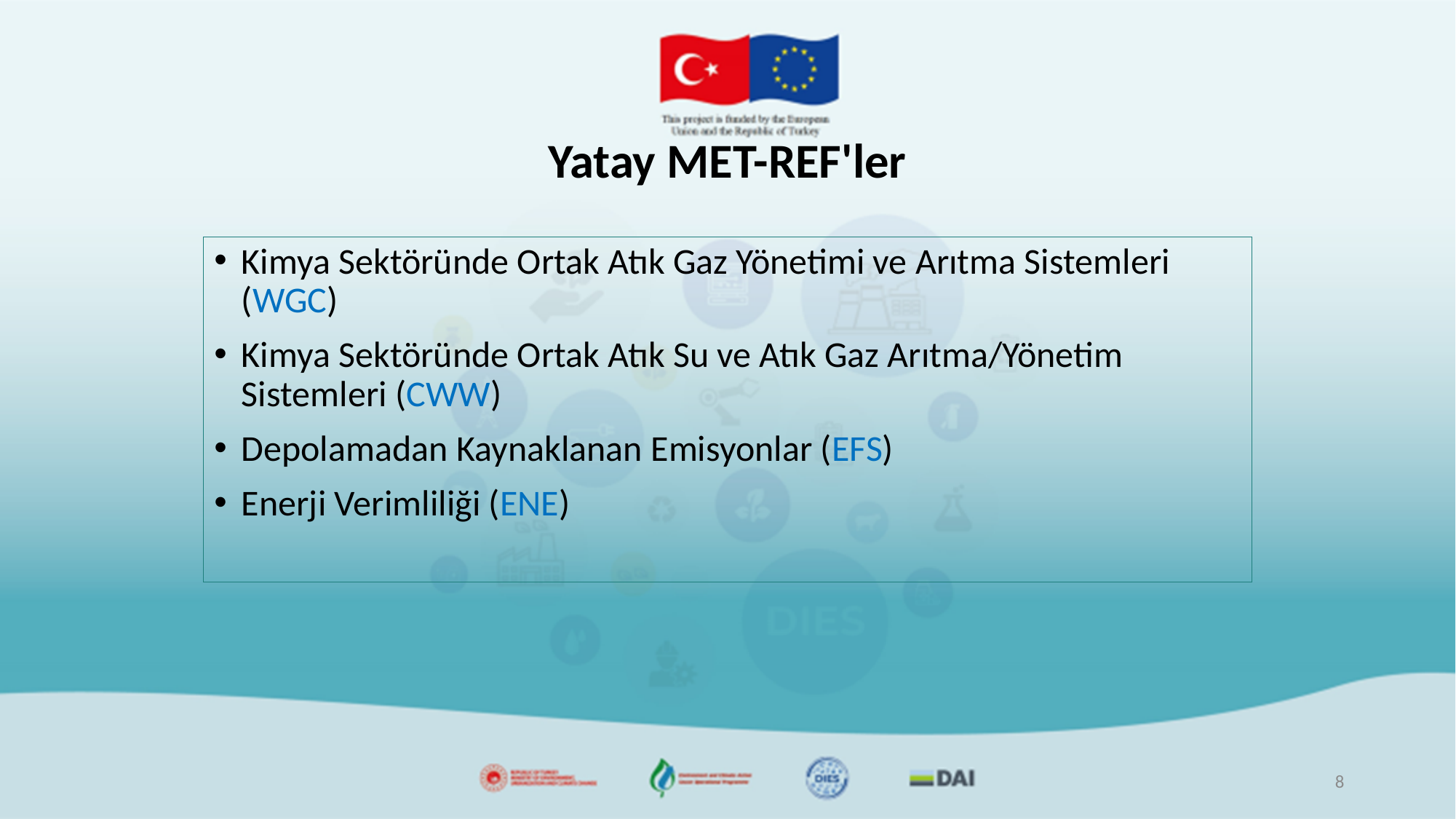

# Yatay MET-REF'ler
Kimya Sektöründe Ortak Atık Gaz Yönetimi ve Arıtma Sistemleri (WGC)
Kimya Sektöründe Ortak Atık Su ve Atık Gaz Arıtma/Yönetim Sistemleri (CWW)
Depolamadan Kaynaklanan Emisyonlar (EFS)
Enerji Verimliliği (ENE)
8